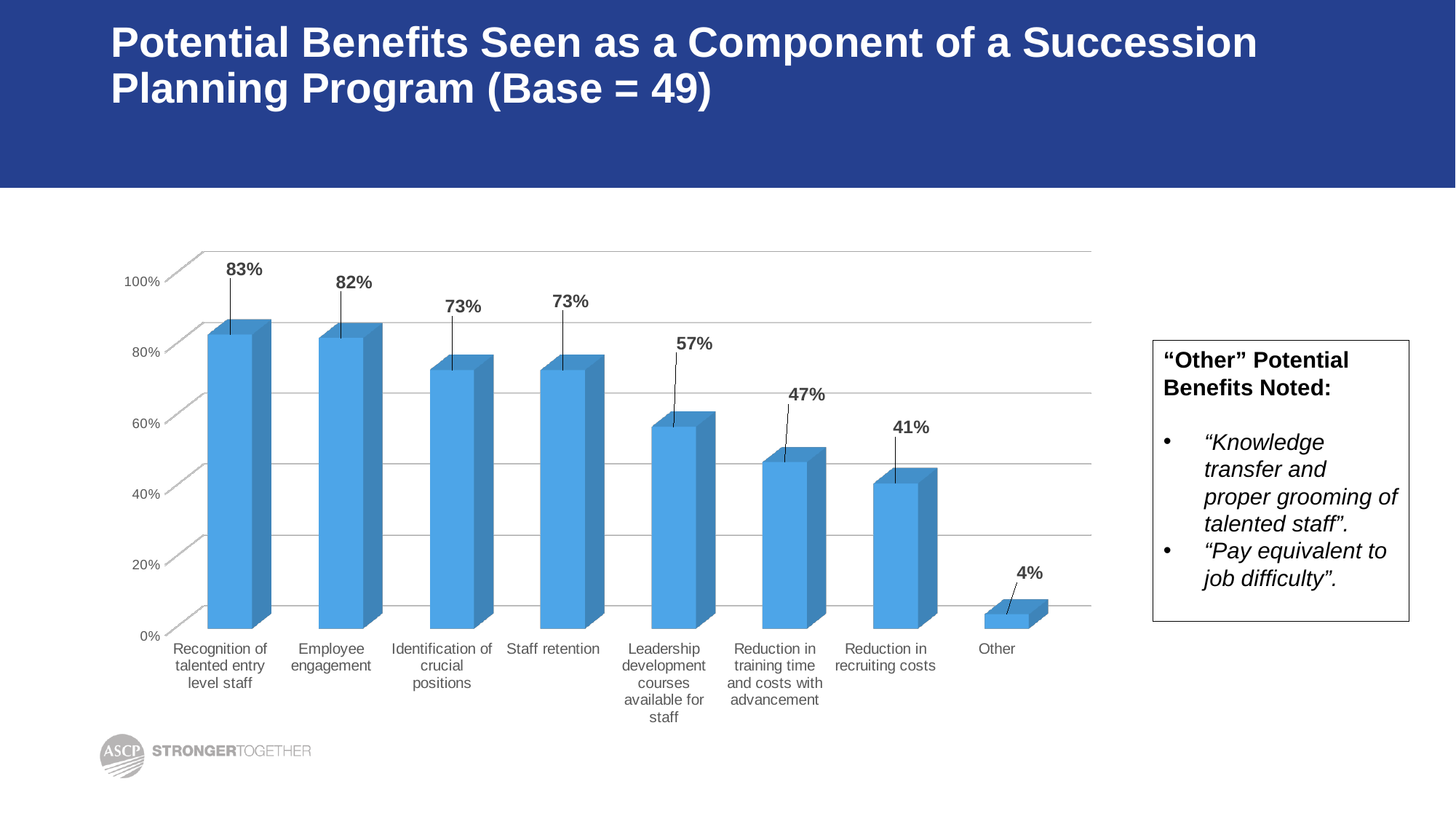

# Potential Benefits Seen as a Component of a Succession Planning Program (Base = 49)

[unsupported chart]

“Other” Potential Benefits Noted:

“Knowledge transfer and proper grooming of talented staff”.
“Pay equivalent to job difficulty”.